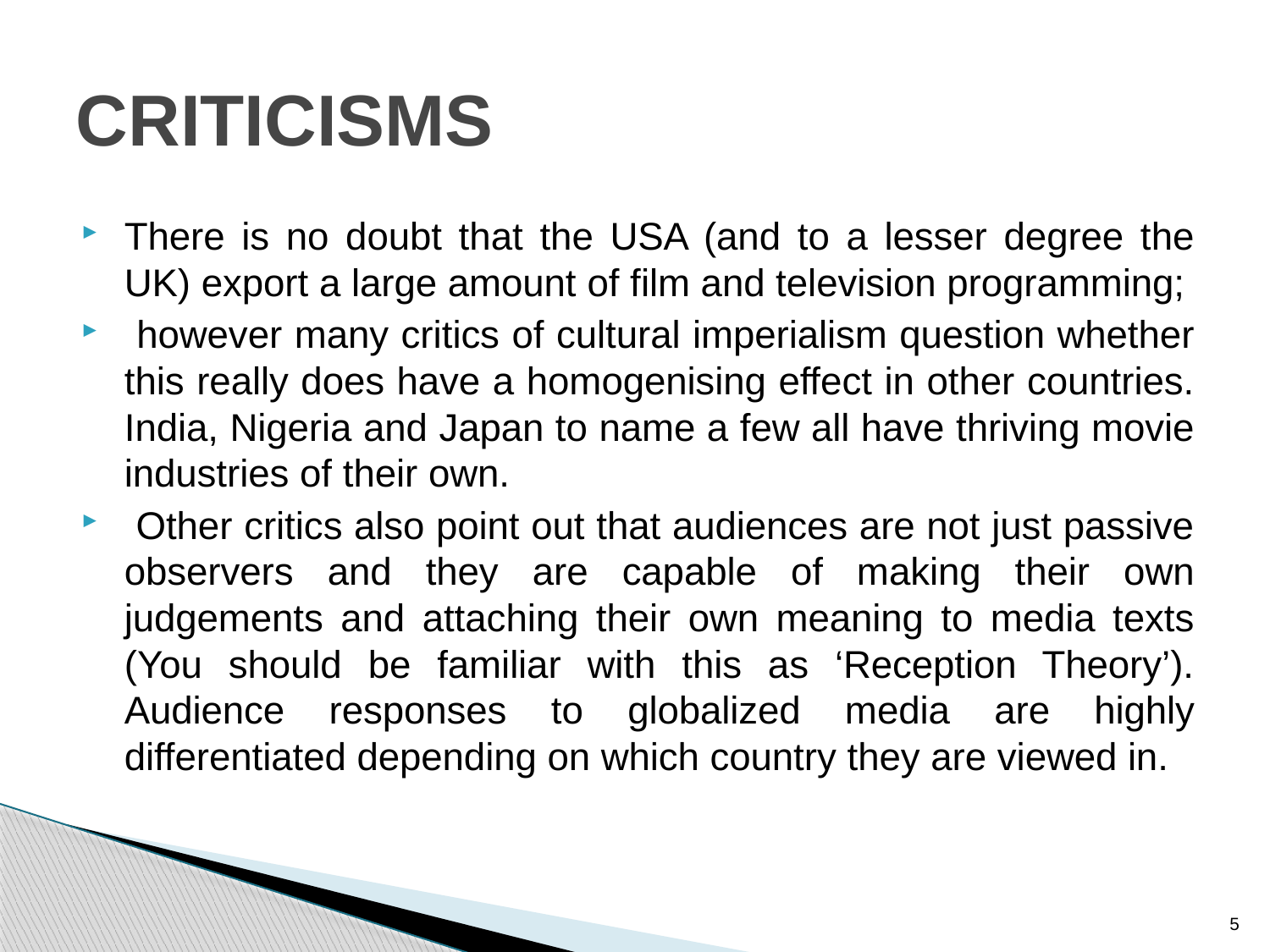

# CRITICISMS
There is no doubt that the USA (and to a lesser degree the UK) export a large amount of film and television programming;
 however many critics of cultural imperialism question whether this really does have a homogenising effect in other countries. India, Nigeria and Japan to name a few all have thriving movie industries of their own.
 Other critics also point out that audiences are not just passive observers and they are capable of making their own judgements and attaching their own meaning to media texts (You should be familiar with this as ‘Reception Theory’). Audience responses to globalized media are highly differentiated depending on which country they are viewed in.
5